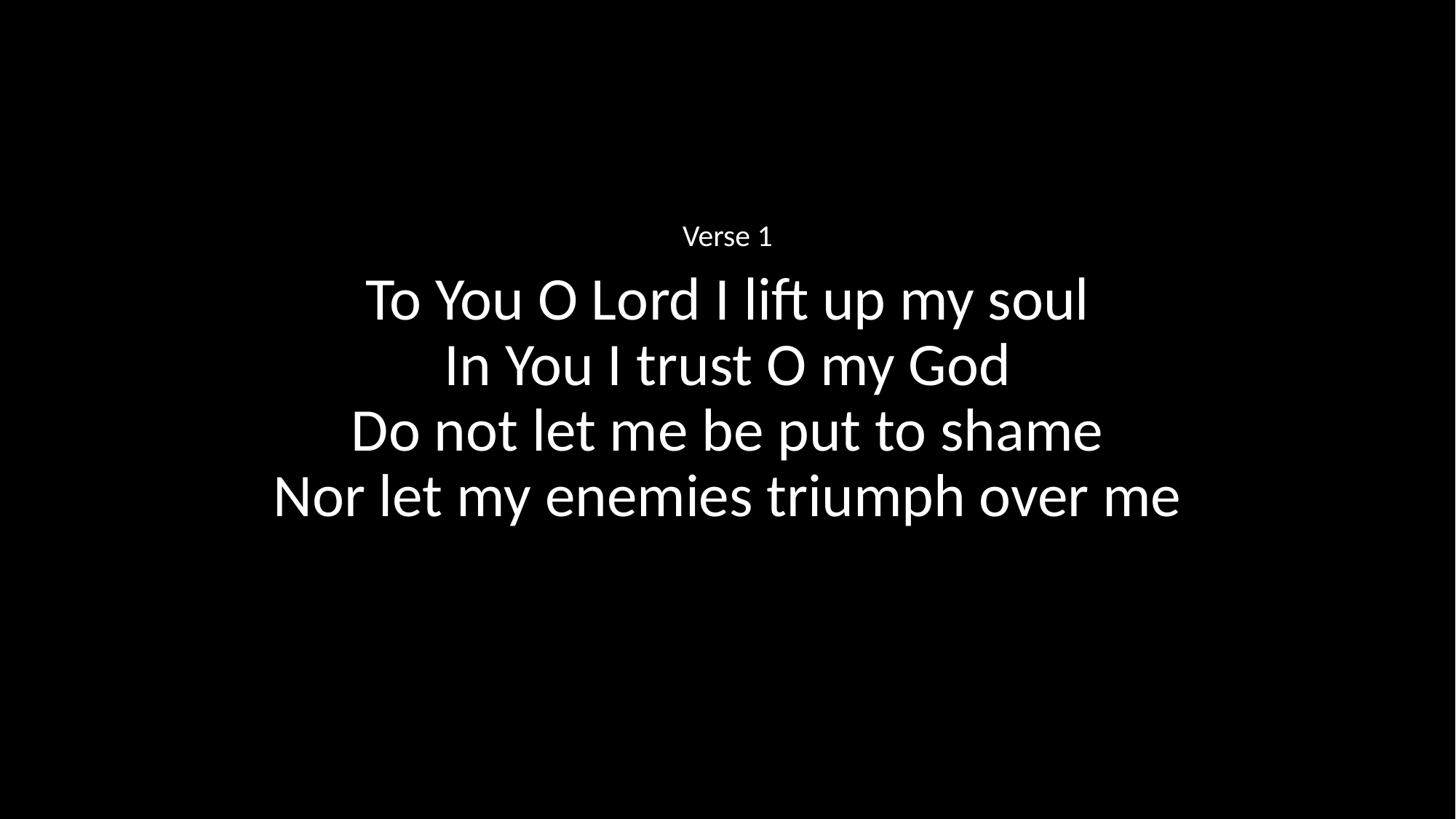

Verse 1
To You O Lord I lift up my soul
In You I trust O my God
Do not let me be put to shame
Nor let my enemies triumph over me